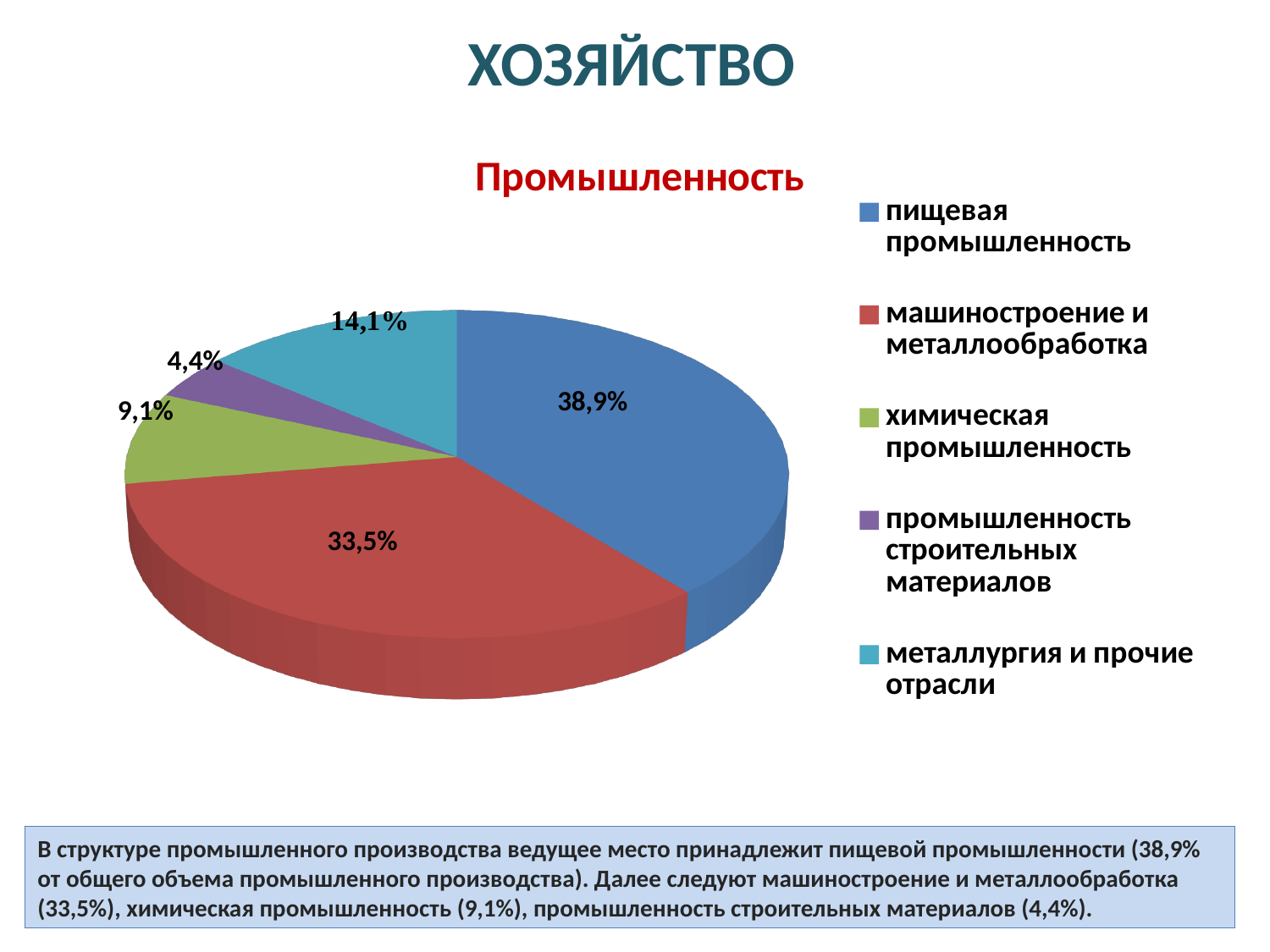

хозяйство

[unsupported chart]

4,4%
38,9%
9,1%
33,5%
В структуре промышленного производства ведущее место принадлежит пищевой промышленности (38,9% от общего объема промышленного производства). Далее следуют машиностроение и металлообработка (33,5%), химическая промышленность (9,1%), промышленность строительных материалов (4,4%).